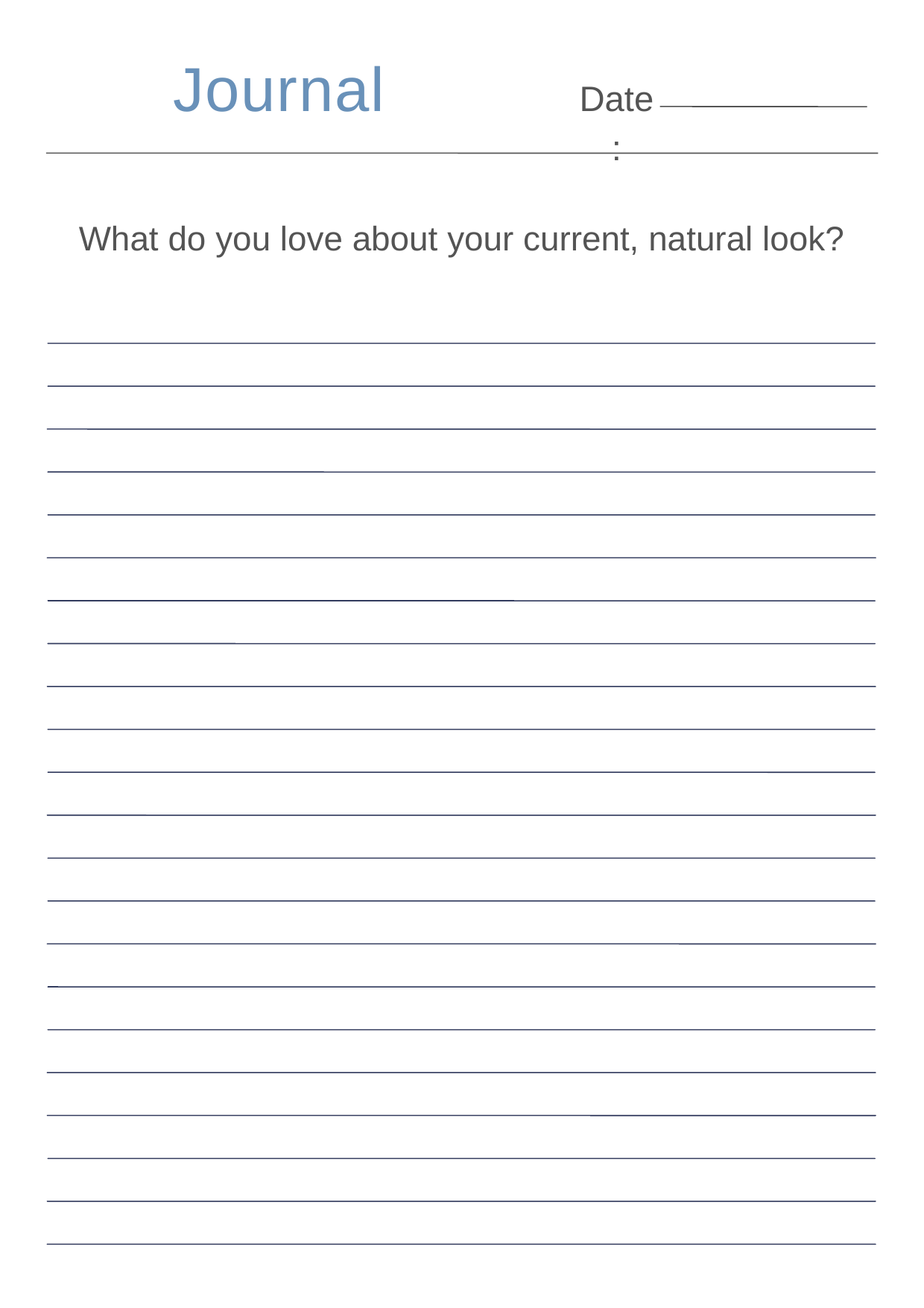

Journal
Date:

What do you love about your current, natural look?